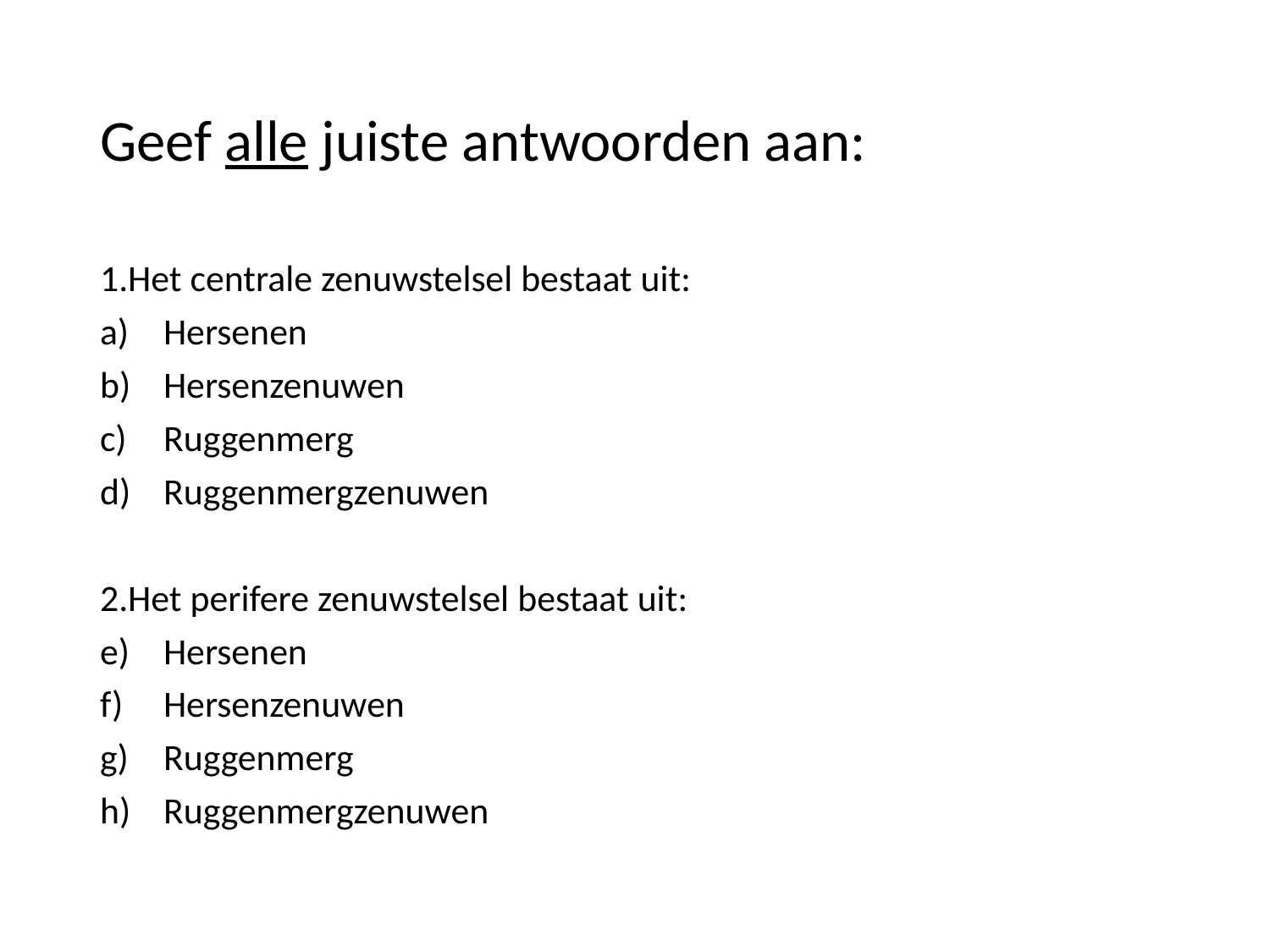

# Geef alle juiste antwoorden aan:
1.Het centrale zenuwstelsel bestaat uit:
Hersenen
Hersenzenuwen
Ruggenmerg
Ruggenmergzenuwen

2.Het perifere zenuwstelsel bestaat uit:
Hersenen
Hersenzenuwen
Ruggenmerg
Ruggenmergzenuwen